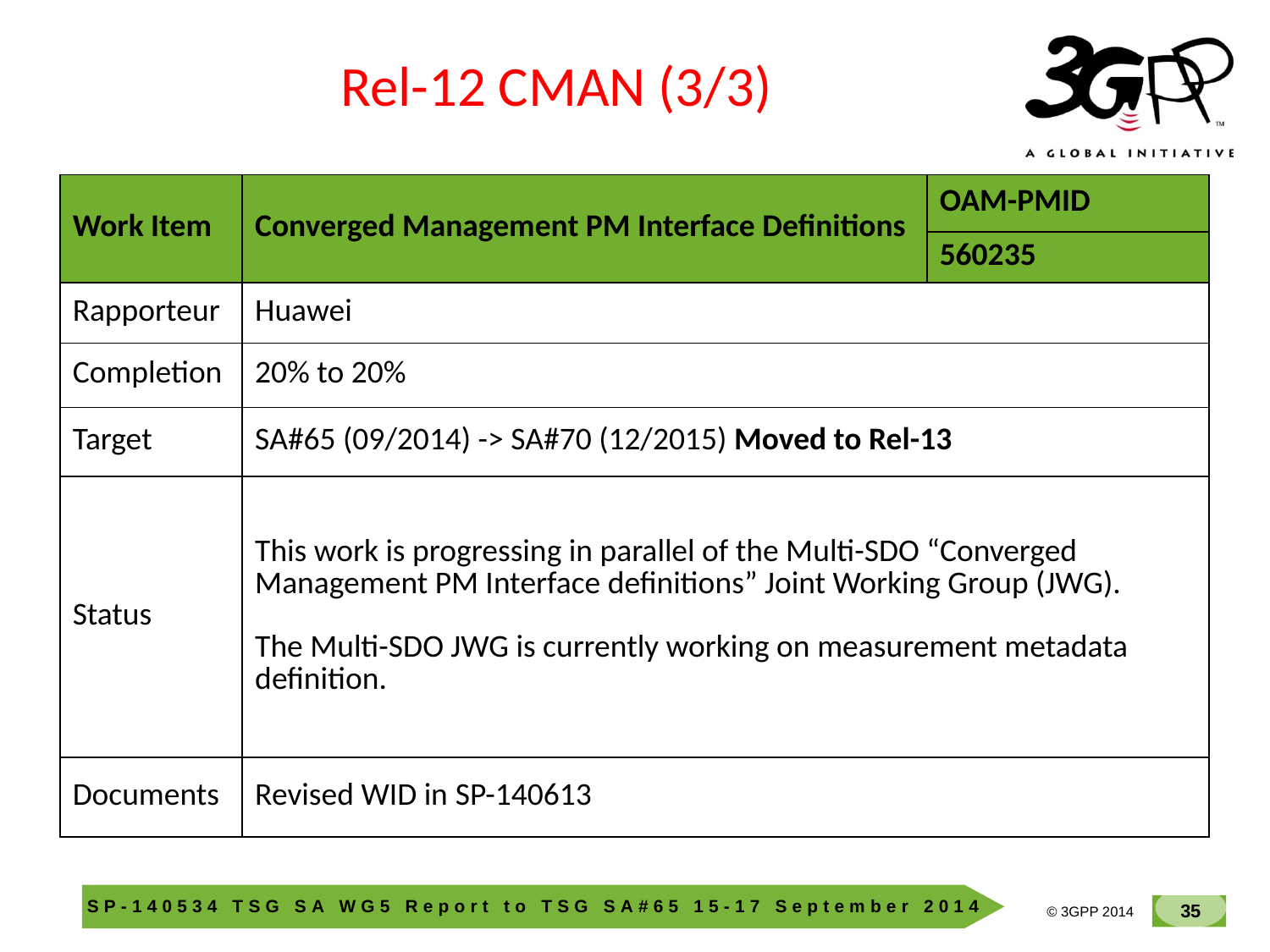

Rel-12 CMAN (3/3)
| Work Item | Converged Management PM Interface Definitions | OAM-PMID |
| --- | --- | --- |
|  |  | 560235 |
| Rapporteur | Huawei |  |
| Completion | 20% to 20% |  |
| Target | SA#65 (09/2014) -> SA#70 (12/2015) Moved to Rel-13 |  |
| Status | This work is progressing in parallel of the Multi-SDO “Converged Management PM Interface definitions” Joint Working Group (JWG). The Multi-SDO JWG is currently working on measurement metadata definition. |  |
| Documents | Revised WID in SP-140613 |  |